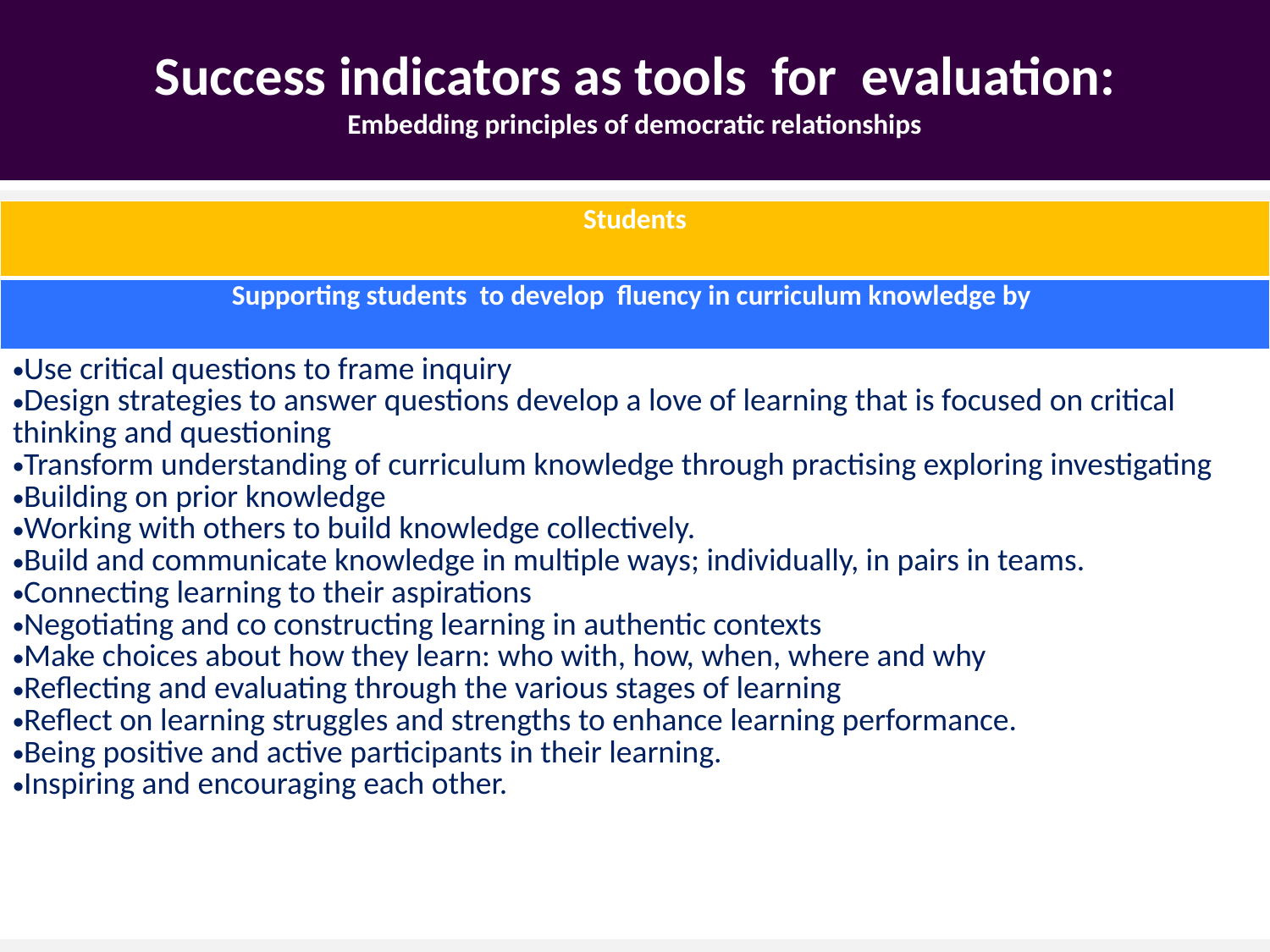

# Success indicators as tools  for  evaluation: Embedding principles of democratic relationships

| Students |
| --- |
| Supporting students to develop fluency in curriculum knowledge by |
| Use critical questions to frame inquiry Design strategies to answer questions develop a love of learning that is focused on critical thinking and questioning Transform understanding of curriculum knowledge through practising exploring investigating Building on prior knowledge Working with others to build knowledge collectively. Build and communicate knowledge in multiple ways; individually, in pairs in teams. Connecting learning to their aspirations Negotiating and co constructing learning in authentic contexts Make choices about how they learn: who with, how, when, where and why Reflecting and evaluating through the various stages of learning Reflect on learning struggles and strengths to enhance learning performance. Being positive and active participants in their learning. Inspiring and encouraging each other. |